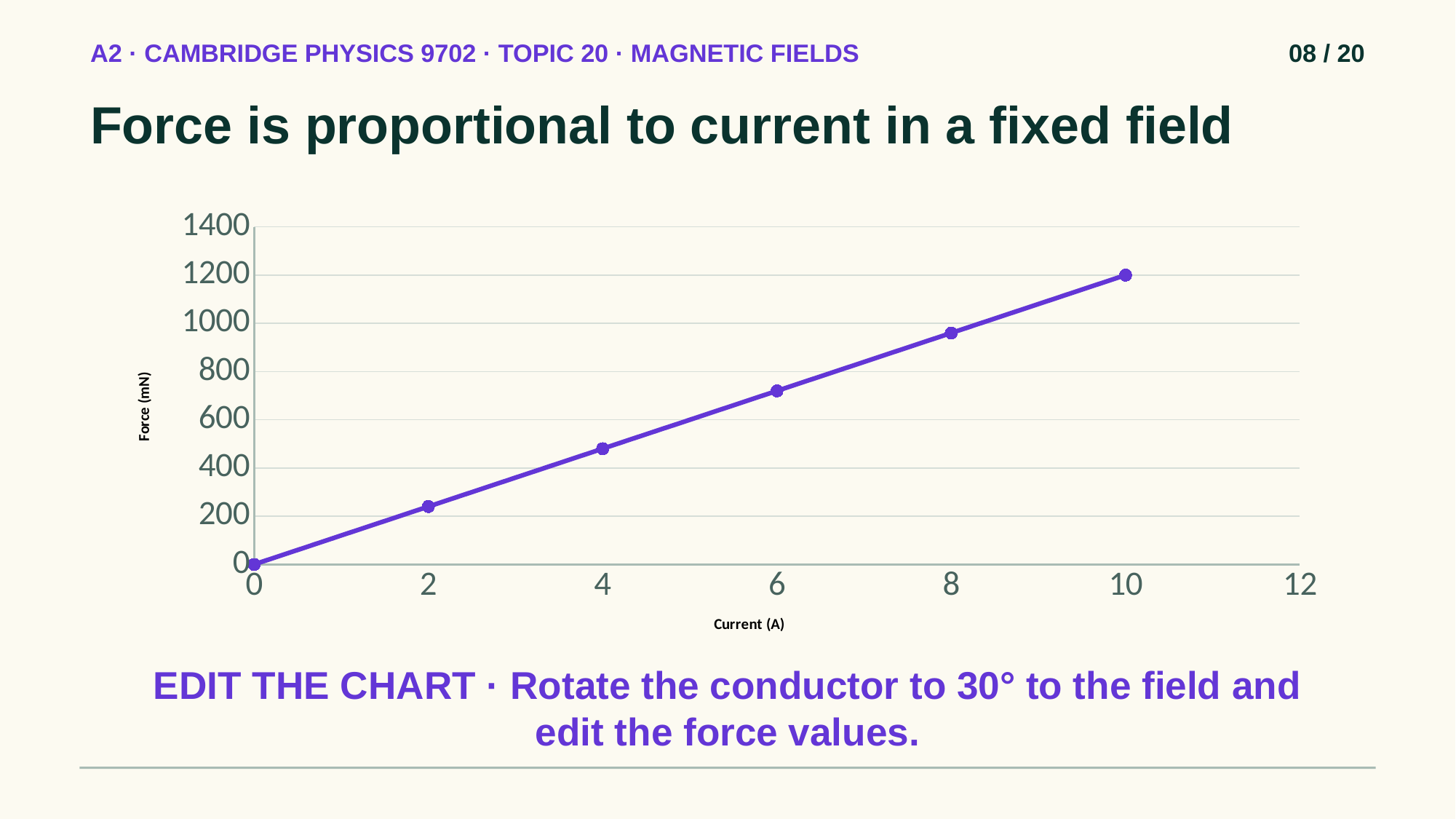

A2 · CAMBRIDGE PHYSICS 9702 · TOPIC 20 · MAGNETIC FIELDS
08 / 20
Force is proportional to current in a fixed field

### Chart

| Category |  |
|---|---|
EDIT THE CHART · Rotate the conductor to 30° to the field and edit the force values.